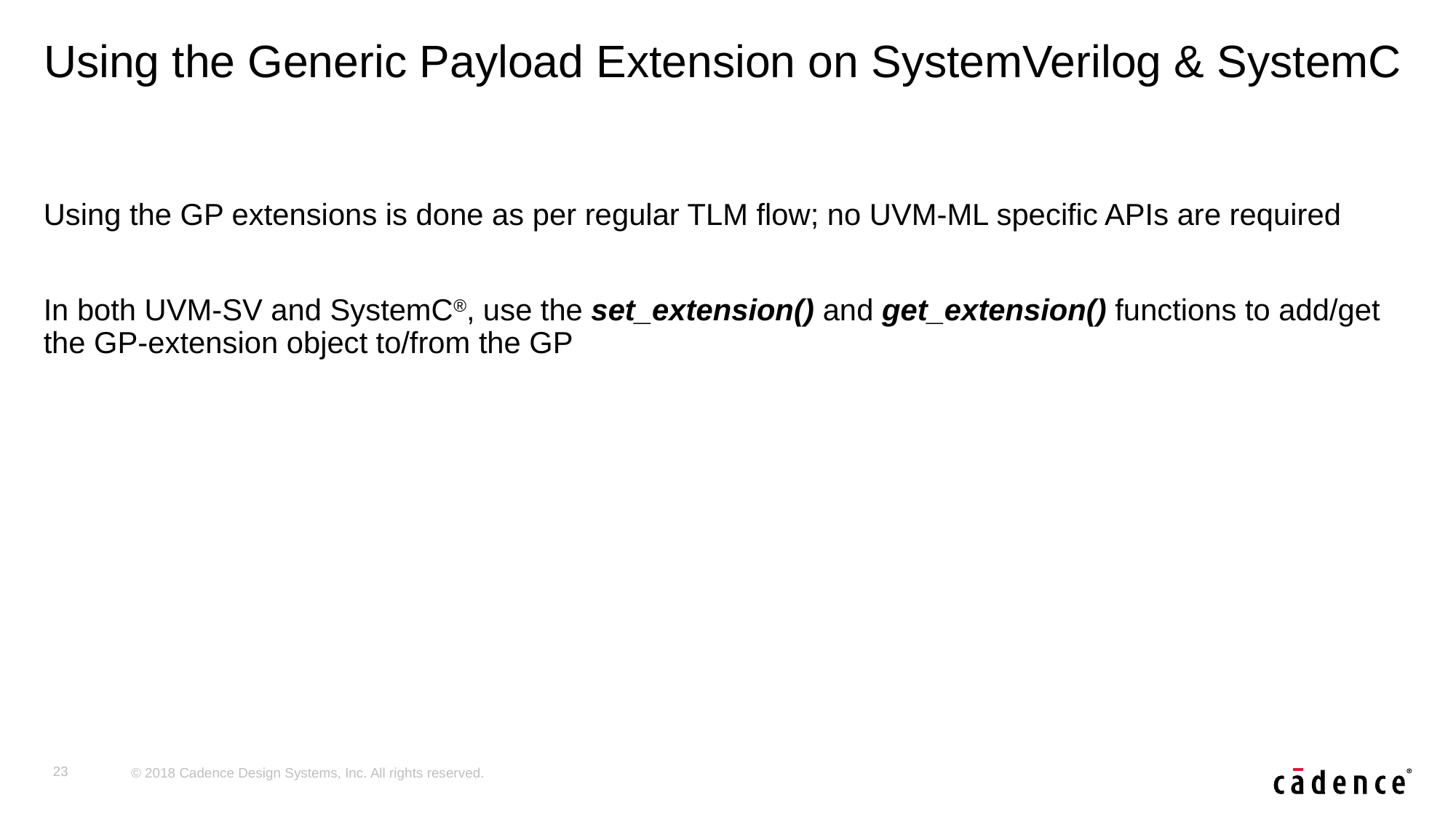

# Using the Generic Payload Extension on SystemVerilog & SystemC

Using the GP extensions is done as per regular TLM flow; no UVM-ML specific APIs are required

In both UVM-SV and SystemC®, use the set_extension() and get_extension() functions to add/get the GP-extension object to/from the GP